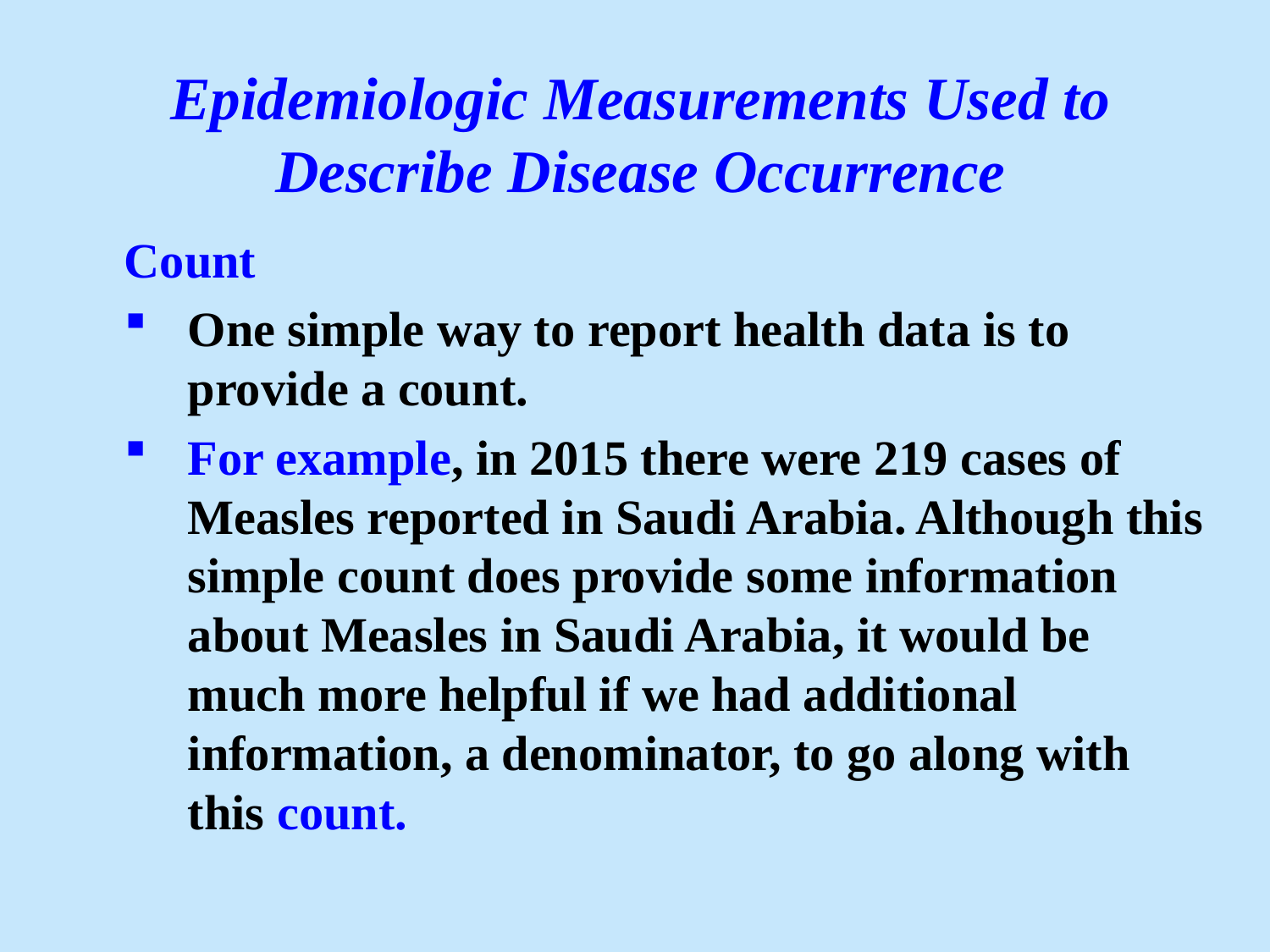

# Epidemiologic Measurements Used to Describe Disease Occurrence
Count
One simple way to report health data is to provide a count.
For example, in 2015 there were 219 cases of Measles reported in Saudi Arabia. Although this simple count does provide some information about Measles in Saudi Arabia, it would be much more helpful if we had additional information, a denominator, to go along with this count.